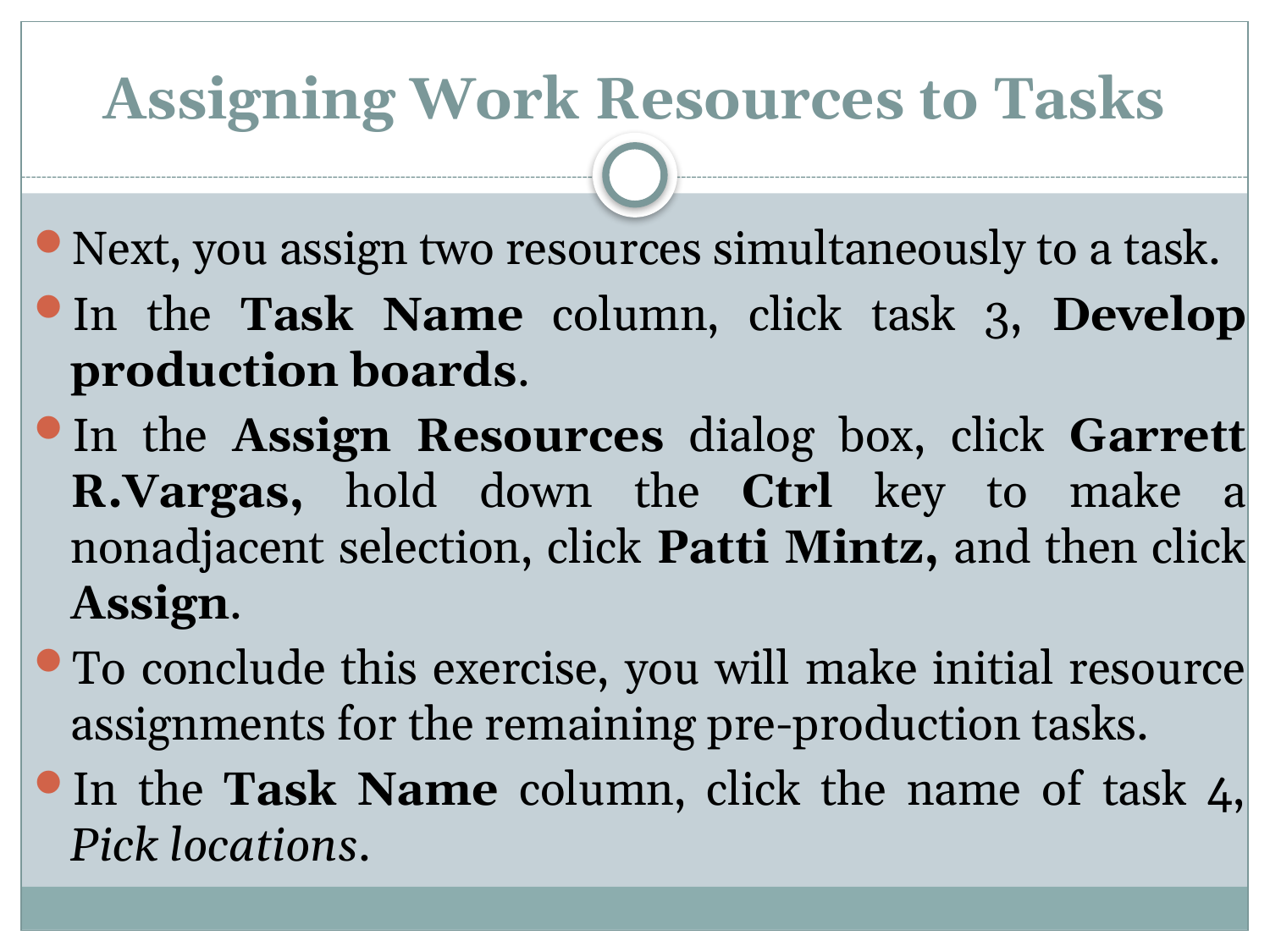

# Assigning Work Resources to Tasks
Next, you assign two resources simultaneously to a task.
In the Task Name column, click task 3, Develop production boards.
In the Assign Resources dialog box, click Garrett R.Vargas, hold down the Ctrl key to make a nonadjacent selection, click Patti Mintz, and then click Assign.
To conclude this exercise, you will make initial resource assignments for the remaining pre-production tasks.
In the Task Name column, click the name of task 4, Pick locations.